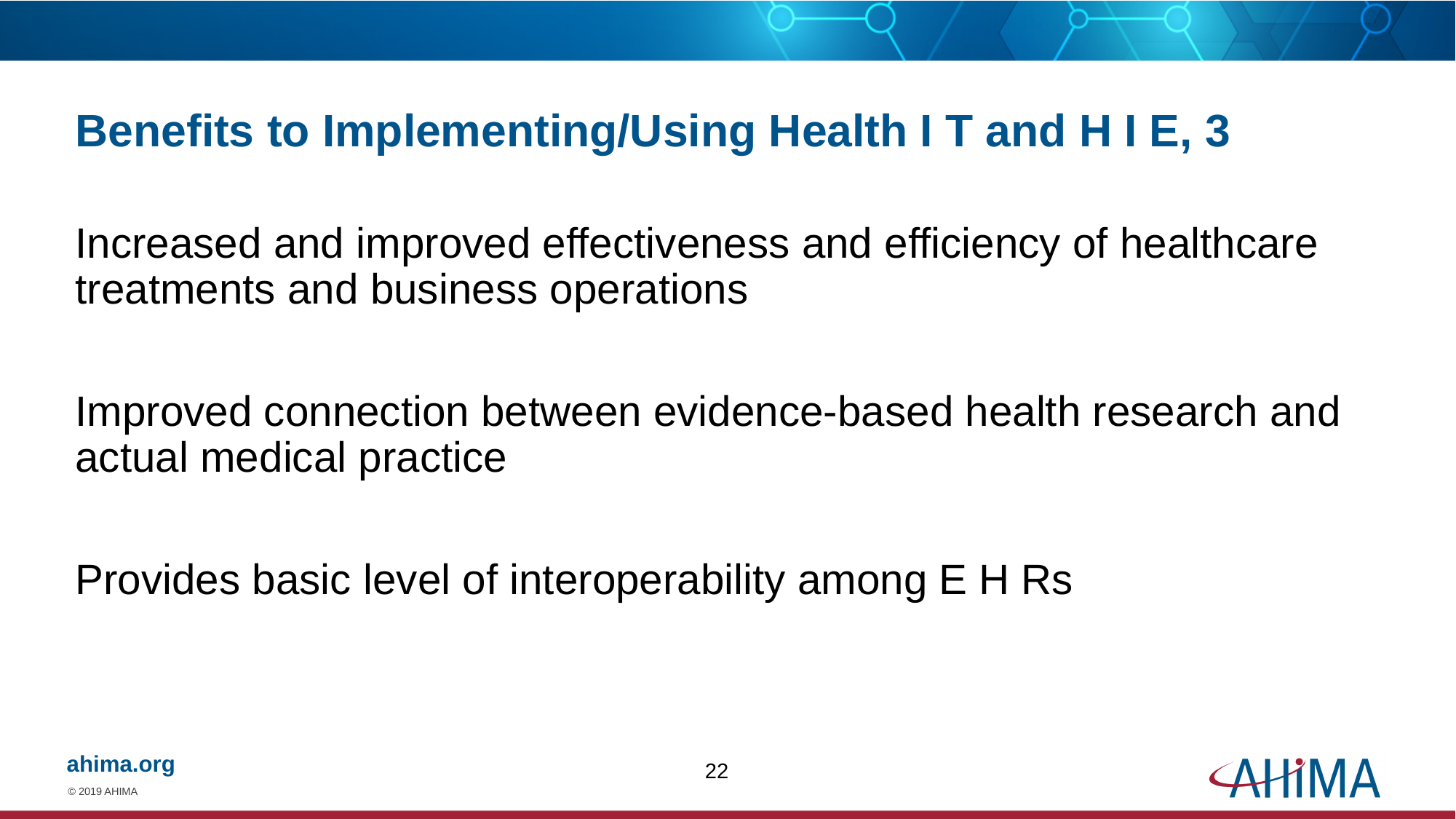

# Benefits to Implementing/Using Health I T and H I E, 3
Increased and improved effectiveness and efficiency of healthcare treatments and business operations

Improved connection between evidence-based health research and actual medical practice

Provides basic level of interoperability among E H Rs